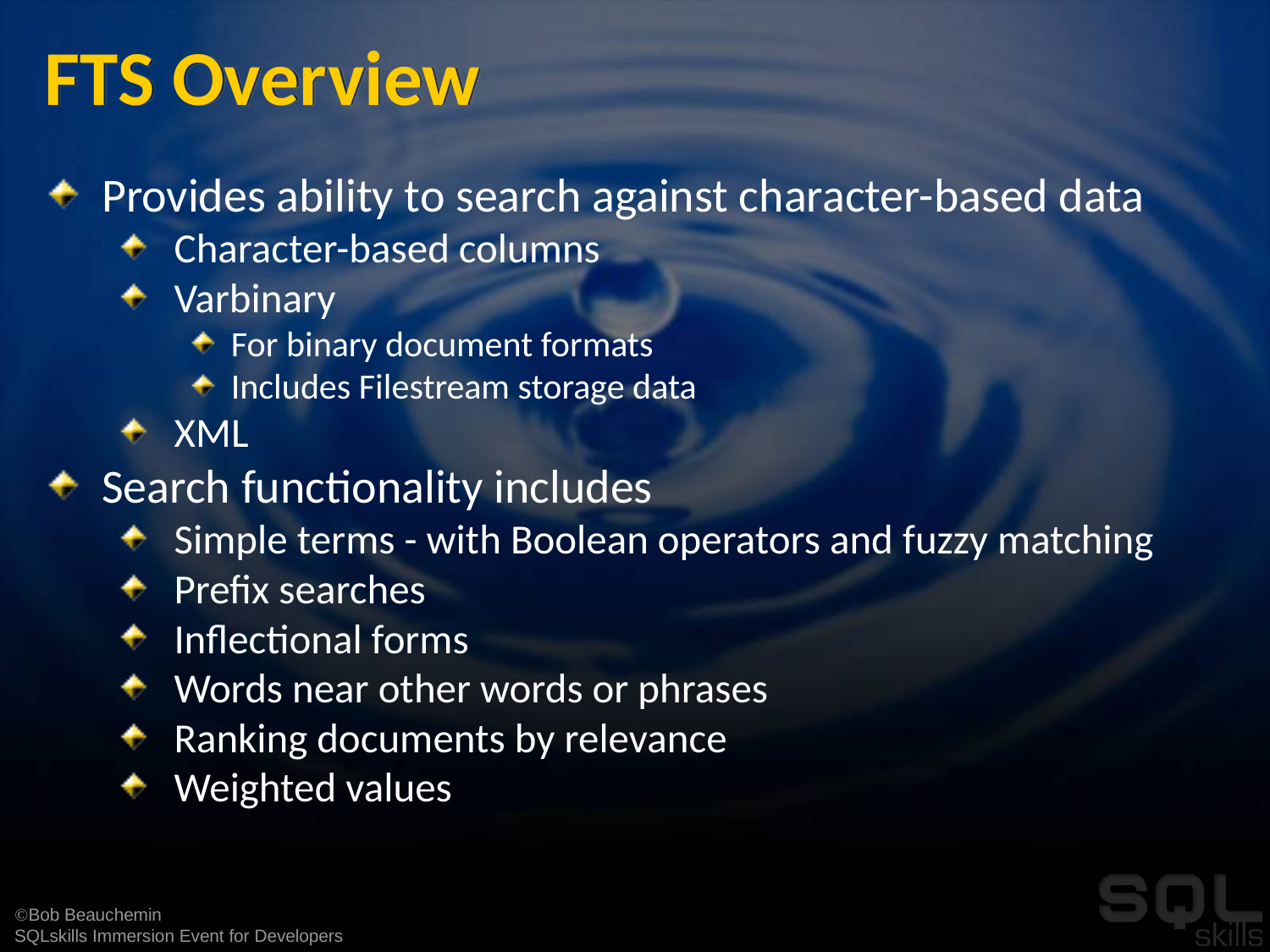

# FTS Overview
Provides ability to search against character-based data
Character-based columns
Varbinary
For binary document formats
Includes Filestream storage data
XML
Search functionality includes
Simple terms - with Boolean operators and fuzzy matching
Prefix searches
Inflectional forms
Words near other words or phrases
Ranking documents by relevance
Weighted values